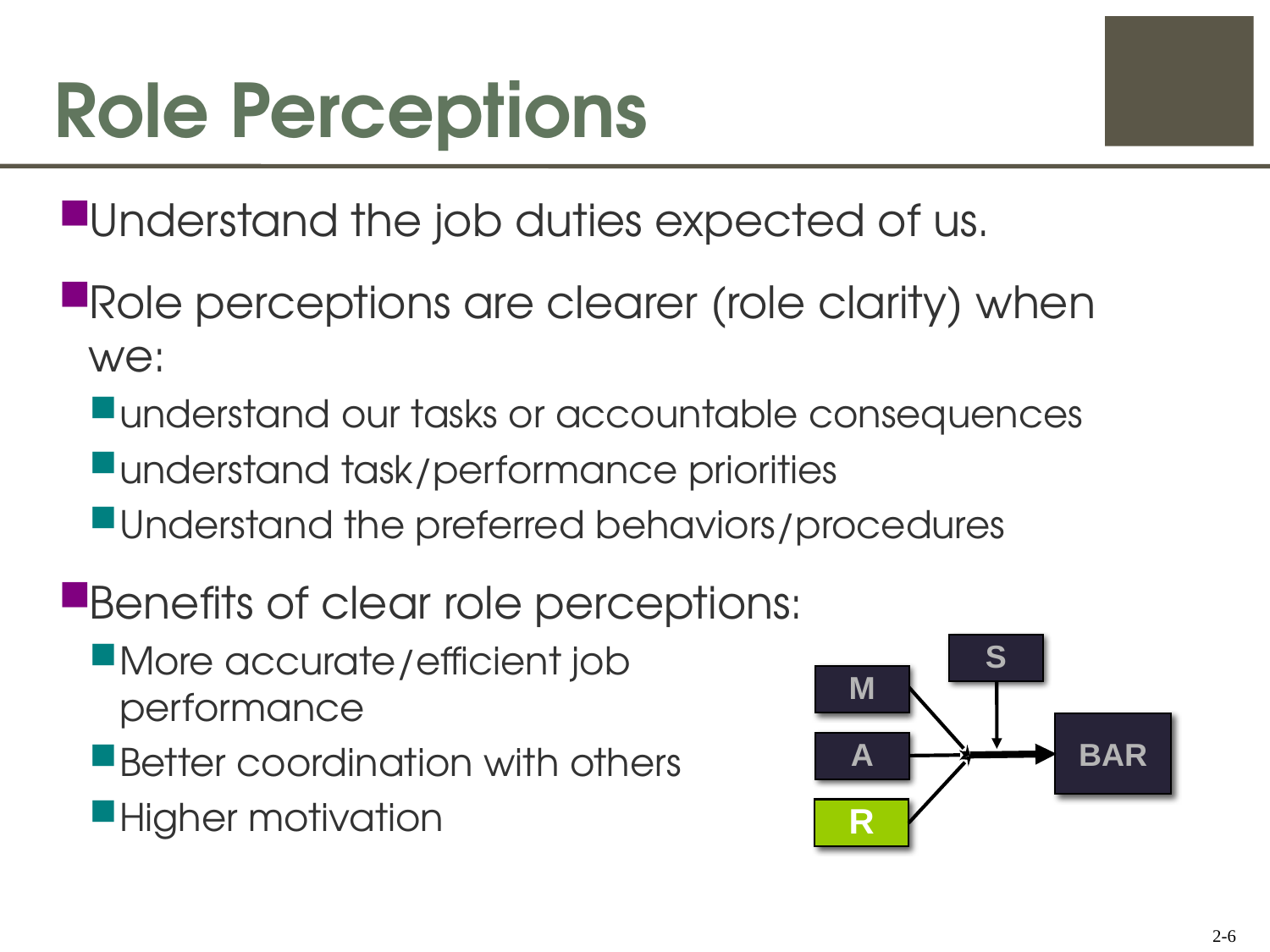

# Role Perceptions

Understand the job duties expected of us.
Role perceptions are clearer (role clarity) when we:
understand our tasks or accountable consequences
understand task/performance priorities
Understand the preferred behaviors/procedures
Benefits of clear role perceptions:
More accurate/efficient job
performance
Better coordination with others
Higher motivation
S
M

BAR
A

R